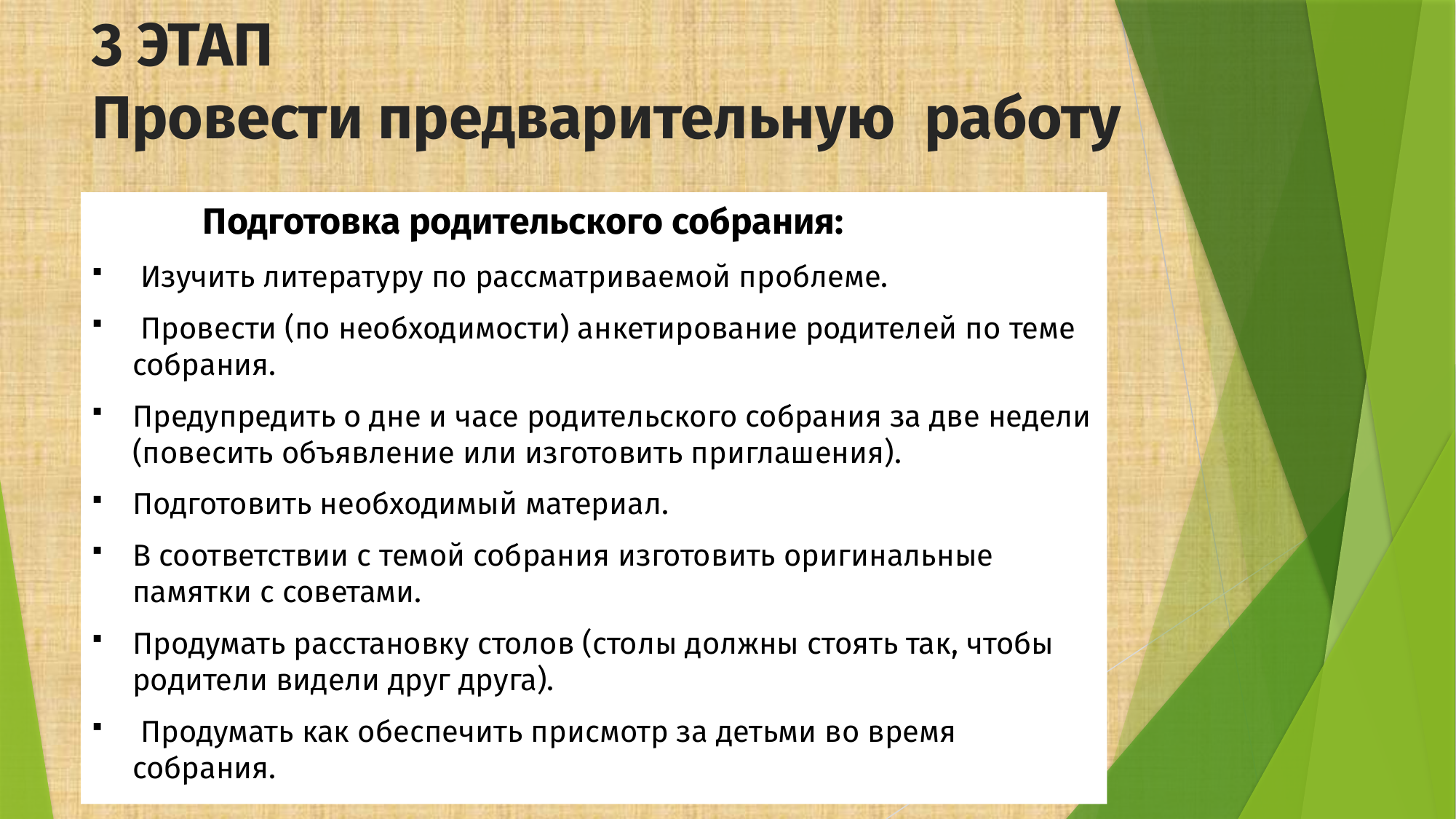

# 3 ЭТАП Провести предварительную  работу

             Подготовка родительского собрания:
 Изучить литературу по рассматриваемой проблеме.
 Провести (по необходимости) анкетирование родителей по теме  собрания.
Предупредить о дне и часе родительского собрания за две недели (повесить объявление или изготовить приглашения).
Подготовить необходимый материал.
В соответствии с темой собрания изготовить оригинальные памятки с советами.
Продумать расстановку столов (столы должны стоять так, чтобы родители видели друг друга).
 Продумать как обеспечить присмотр за детьми во время собрания.